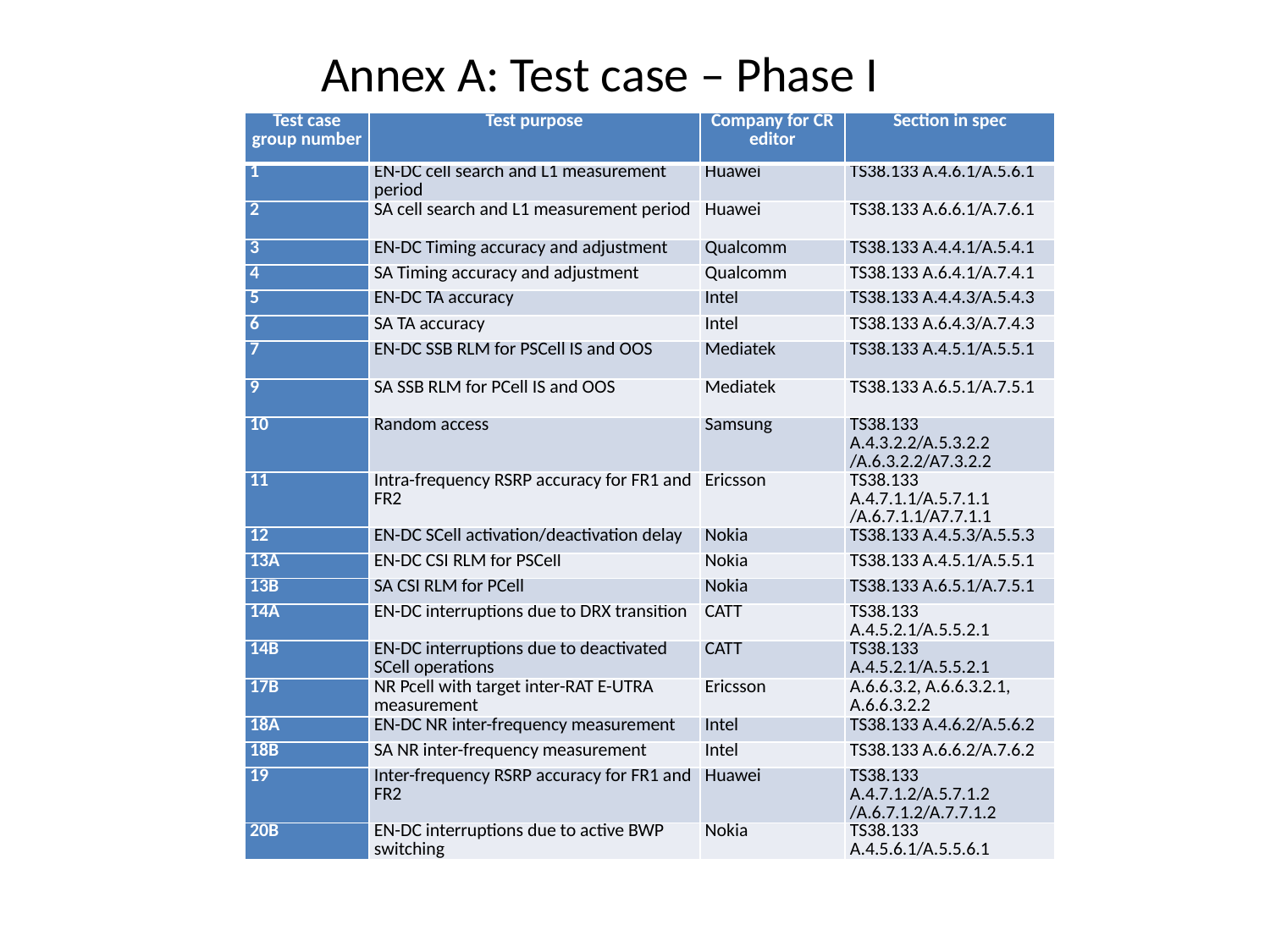

Annex A: Test case – Phase I
| Test case group number | Test purpose | Company for CR editor | Section in spec |
| --- | --- | --- | --- |
| 1 | EN-DC cell search and L1 measurement period | Huawei | TS38.133 A.4.6.1/A.5.6.1 |
| 2 | SA cell search and L1 measurement period | Huawei | TS38.133 A.6.6.1/A.7.6.1 |
| 3 | EN-DC Timing accuracy and adjustment | Qualcomm | TS38.133 A.4.4.1/A.5.4.1 |
| 4 | SA Timing accuracy and adjustment | Qualcomm | TS38.133 A.6.4.1/A.7.4.1 |
| 5 | EN-DC TA accuracy | Intel | TS38.133 A.4.4.3/A.5.4.3 |
| 6 | SA TA accuracy | Intel | TS38.133 A.6.4.3/A.7.4.3 |
| 7 | EN-DC SSB RLM for PSCell IS and OOS | Mediatek | TS38.133 A.4.5.1/A.5.5.1 |
| 9 | SA SSB RLM for PCell IS and OOS | Mediatek | TS38.133 A.6.5.1/A.7.5.1 |
| 10 | Random access | Samsung | TS38.133 A.4.3.2.2/A.5.3.2.2 /A.6.3.2.2/A7.3.2.2 |
| 11 | Intra-frequency RSRP accuracy for FR1 and FR2 | Ericsson | TS38.133 A.4.7.1.1/A.5.7.1.1 /A.6.7.1.1/A7.7.1.1 |
| 12 | EN-DC SCell activation/deactivation delay | Nokia | TS38.133 A.4.5.3/A.5.5.3 |
| 13A | EN-DC CSI RLM for PSCell | Nokia | TS38.133 A.4.5.1/A.5.5.1 |
| 13B | SA CSI RLM for PCell | Nokia | TS38.133 A.6.5.1/A.7.5.1 |
| 14A | EN-DC interruptions due to DRX transition | CATT | TS38.133 A.4.5.2.1/A.5.5.2.1 |
| 14B | EN-DC interruptions due to deactivated SCell operations | CATT | TS38.133 A.4.5.2.1/A.5.5.2.1 |
| 17B | NR Pcell with target inter-RAT E-UTRA measurement | Ericsson | A.6.6.3.2, A.6.6.3.2.1, A.6.6.3.2.2 |
| 18A | EN-DC NR inter-frequency measurement | Intel | TS38.133 A.4.6.2/A.5.6.2 |
| 18B | SA NR inter-frequency measurement | Intel | TS38.133 A.6.6.2/A.7.6.2 |
| 19 | Inter-frequency RSRP accuracy for FR1 and FR2 | Huawei | TS38.133 A.4.7.1.2/A.5.7.1.2 /A.6.7.1.2/A.7.7.1.2 |
| 20B | EN-DC interruptions due to active BWP switching | Nokia | TS38.133 A.4.5.6.1/A.5.5.6.1 |